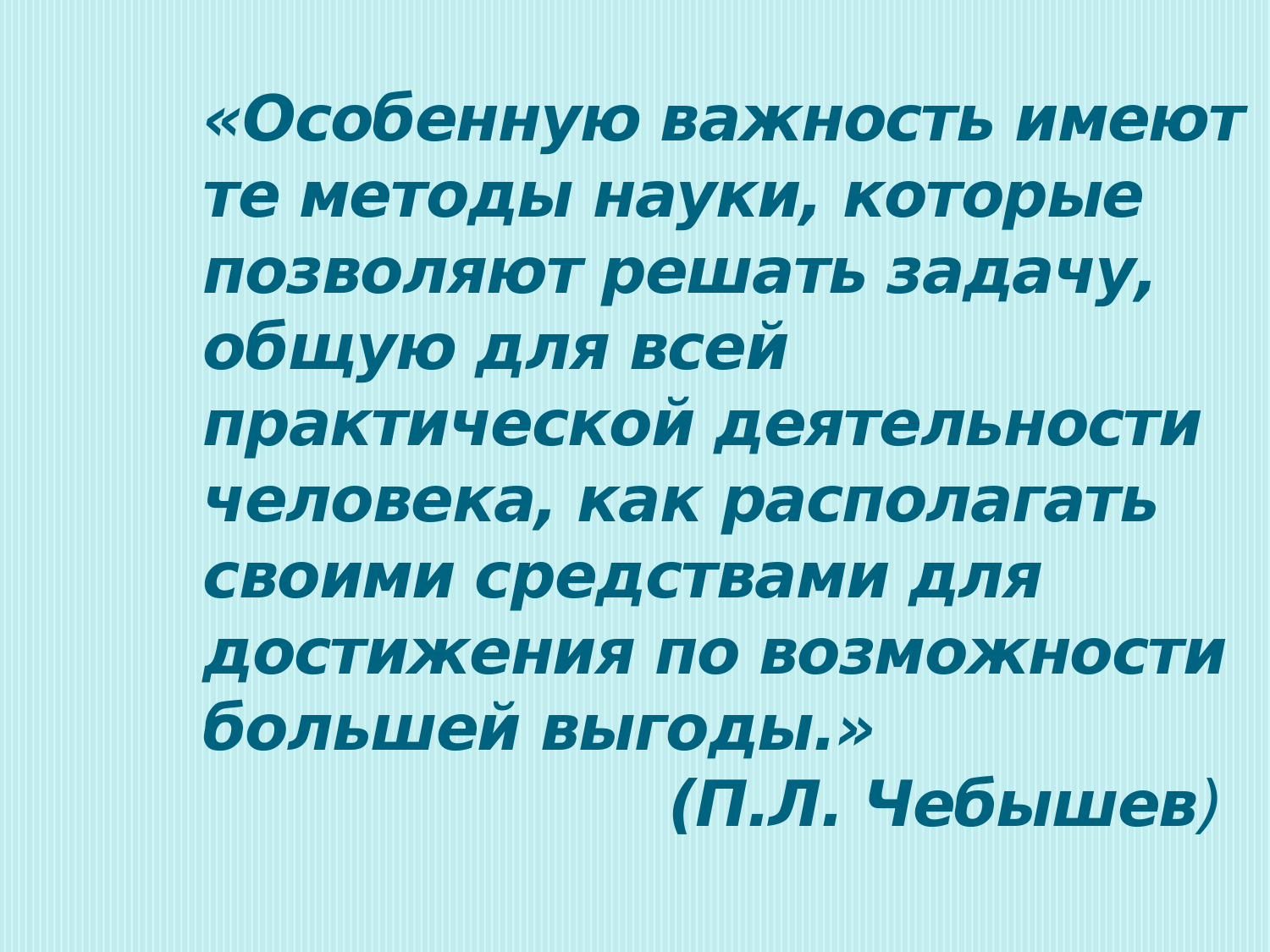

«Особенную важность имеют те методы науки, которые позволяют решать задачу, общую для всей практической деятельности человека, как располагать своими средствами для достижения по возможности большей выгоды.»
                       (П.Л. Чебышев)